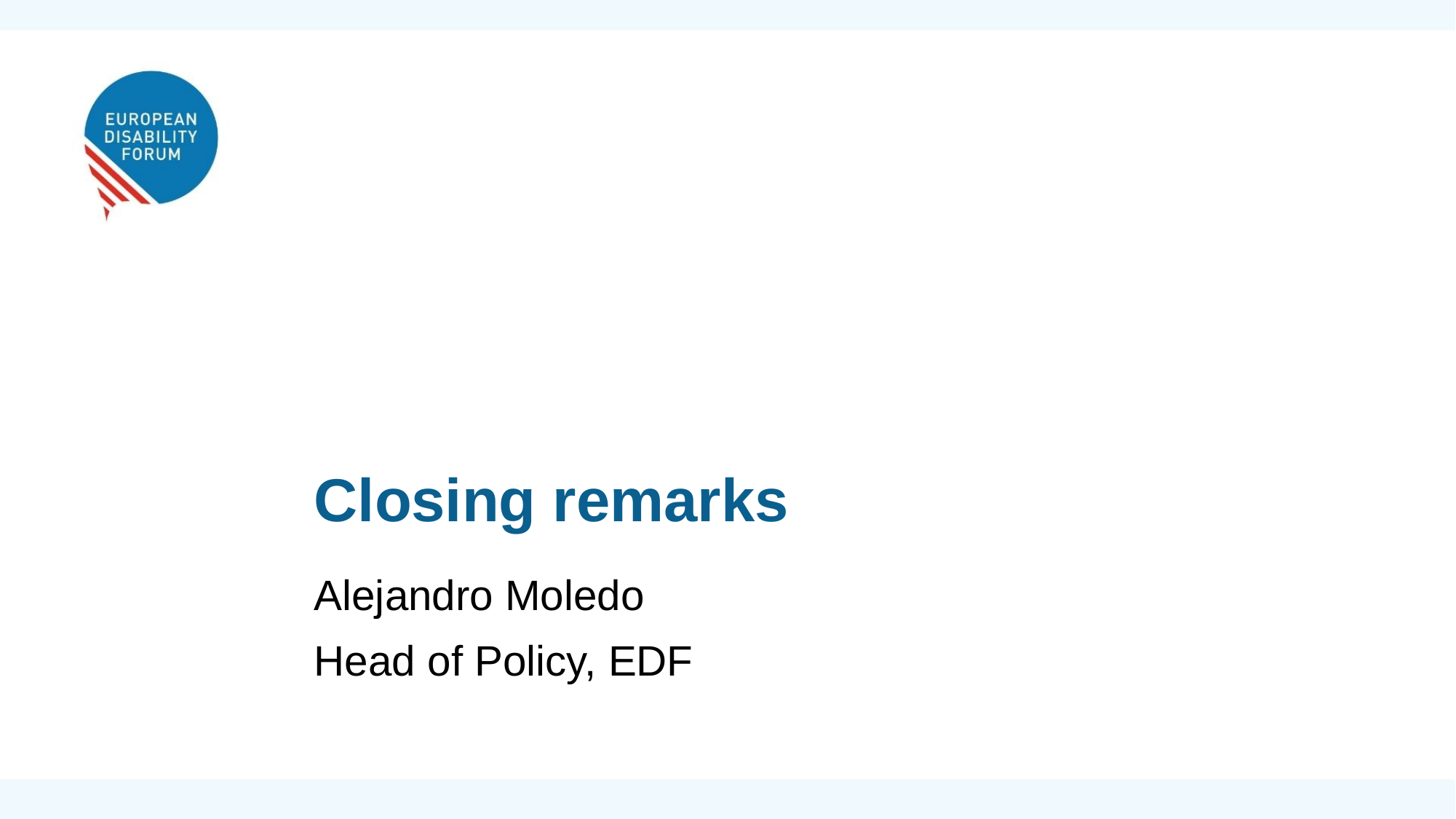

Closing remarks
Alejandro Moledo
Head of Policy, EDF